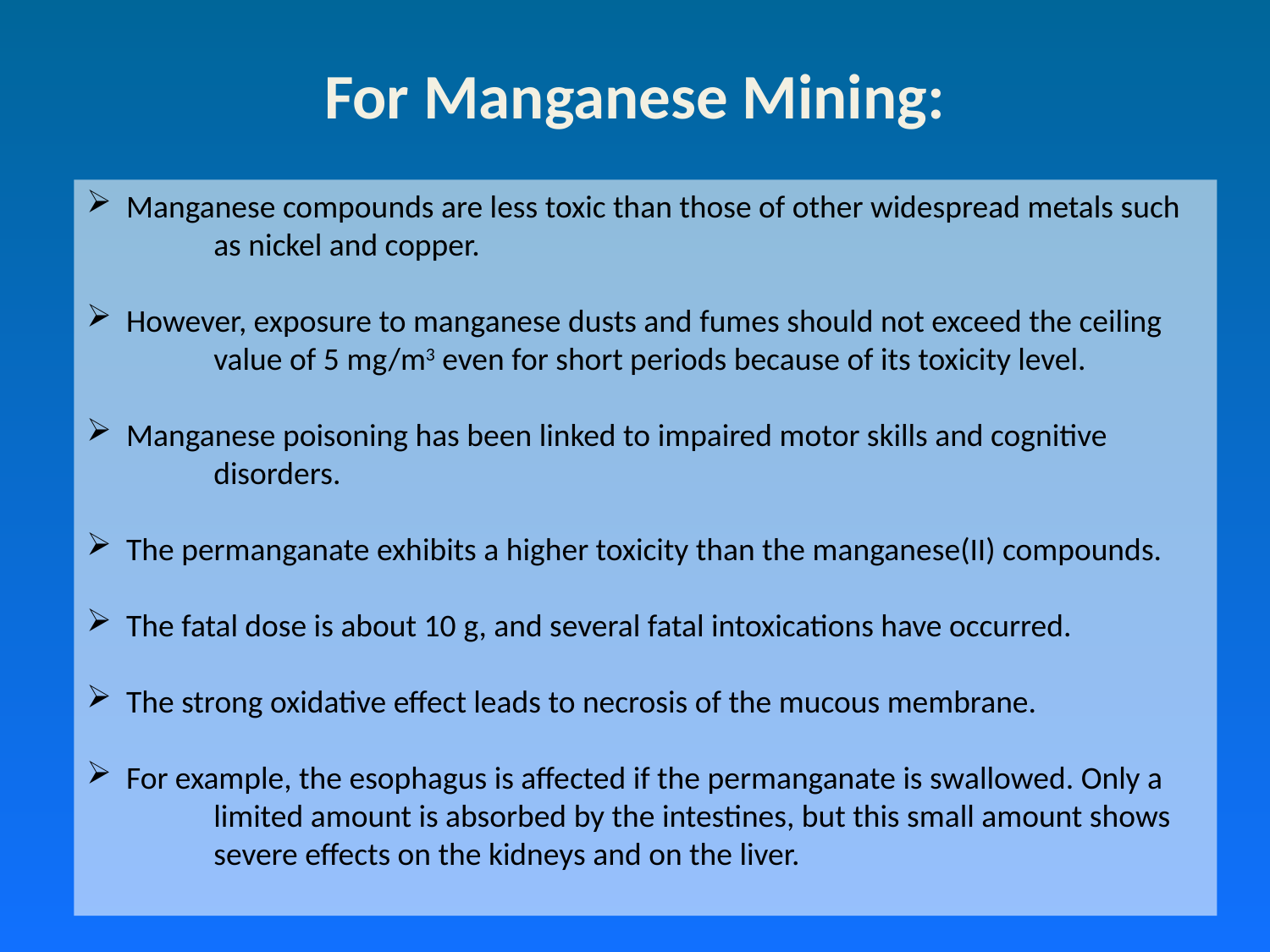

# For Manganese Mining:
  Manganese compounds are less toxic than those of other widespread metals such 	as nickel and copper.

  However, exposure to manganese dusts and fumes should not exceed the ceiling 	value of 5 mg/m3 even for short periods because of its toxicity level.

  Manganese poisoning has been linked to impaired motor skills and cognitive 	disorders.

  The permanganate exhibits a higher toxicity than the manganese(II) compounds.

  The fatal dose is about 10 g, and several fatal intoxications have occurred.

  The strong oxidative effect leads to necrosis of the mucous membrane.

  For example, the esophagus is affected if the permanganate is swallowed. Only a 	limited amount is absorbed by the intestines, but this small amount shows 	severe effects on the kidneys and on the liver.